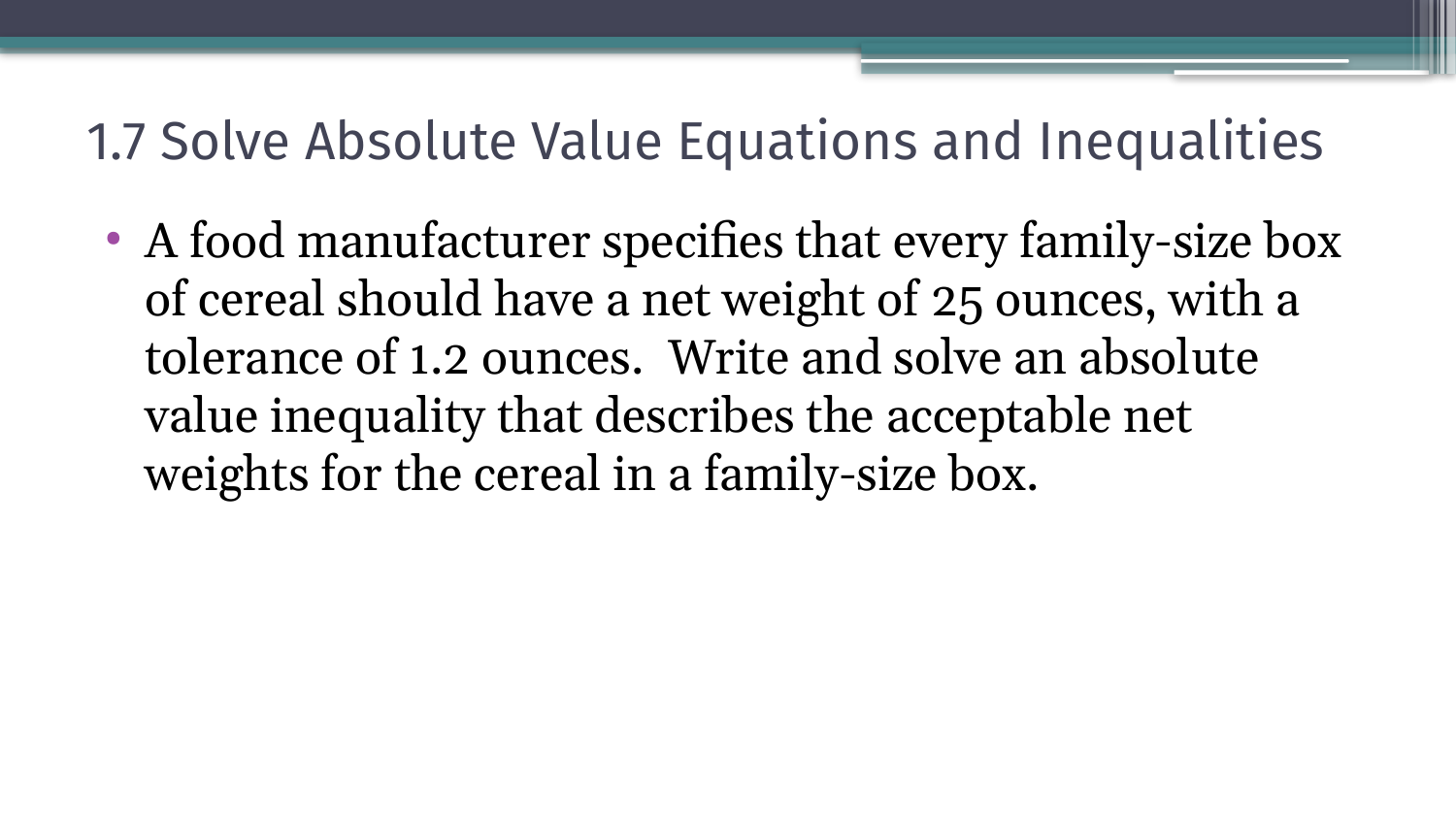

# 1.7 Solve Absolute Value Equations and Inequalities
A food manufacturer specifies that every family-size box of cereal should have a net weight of 25 ounces, with a tolerance of 1.2 ounces.  Write and solve an absolute value inequality that describes the acceptable net weights for the cereal in a family-size box.